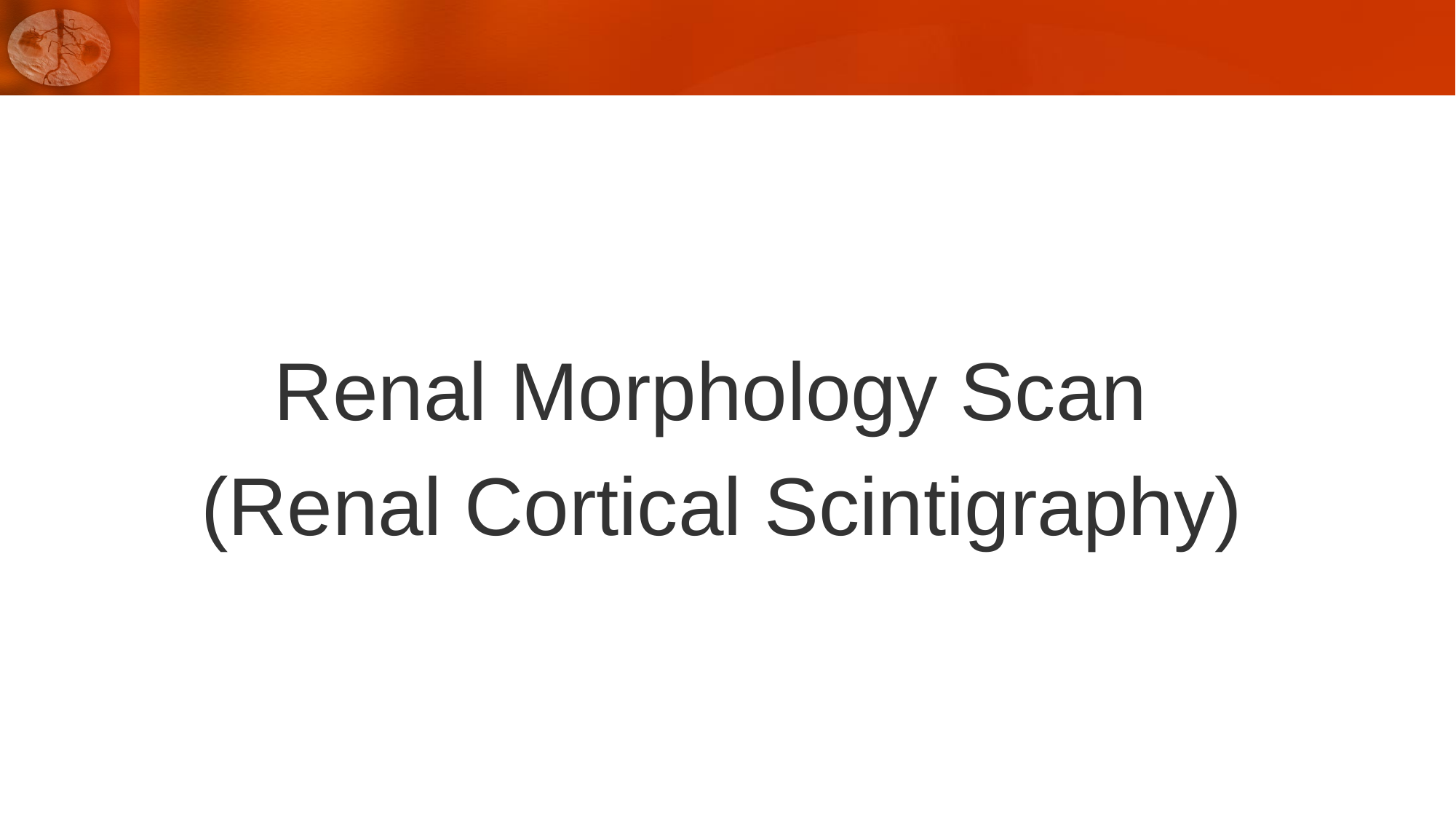

Evaluation of Renal Infection
Renal Morphology Scan
(Renal Cortical Scintigraphy)